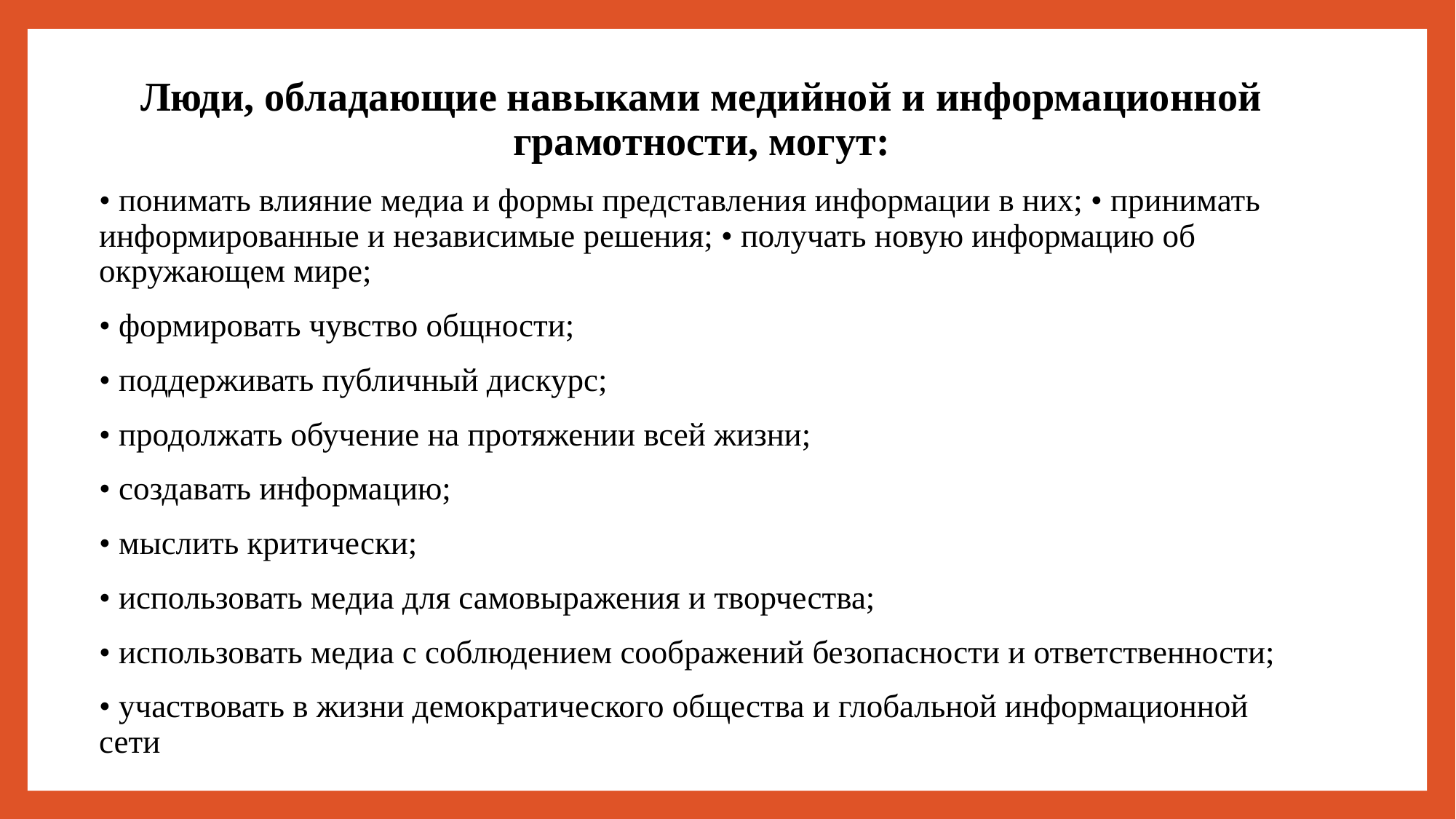

Люди, обладающие навыками медийной и информационной грамотности, могут:
• понимать влияние медиа и формы представления информации в них; • принимать информированные и независимые решения; • получать новую информацию об окружающем мире;
• формировать чувство общности;
• поддерживать публичный дискурс;
• продолжать обучение на протяжении всей жизни;
• создавать информацию;
• мыслить критически;
• использовать медиа для самовыражения и творчества;
• использовать медиа с соблюдением соображений безопасности и ответственности;
• участвовать в жизни демократического общества и глобальной информационной сети